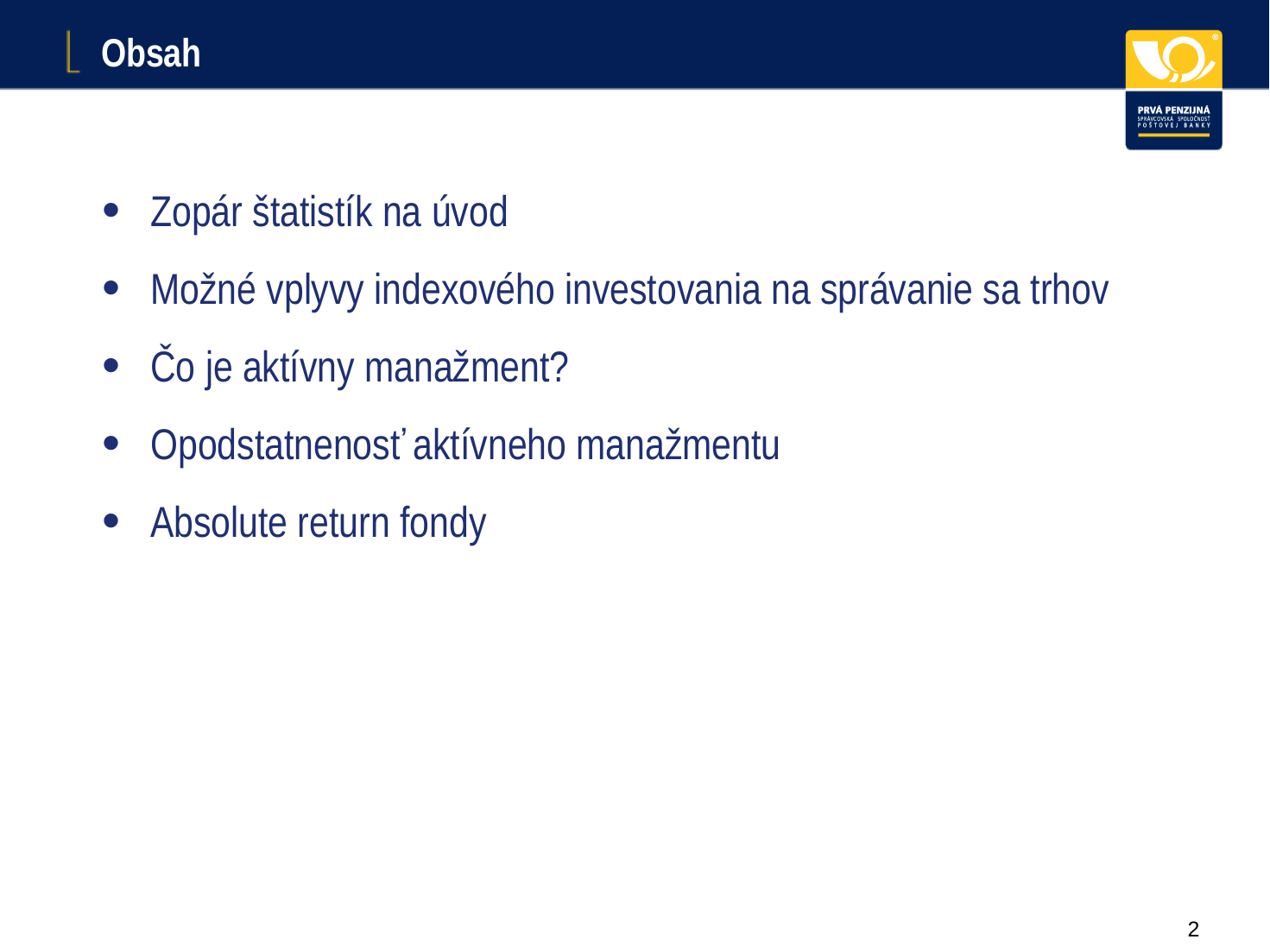

# Obsah
Zopár štatistík na úvod
Možné vplyvy indexového investovania na správanie sa trhov
Čo je aktívny manažment?
Opodstatnenosť aktívneho manažmentu
Absolute return fondy

2